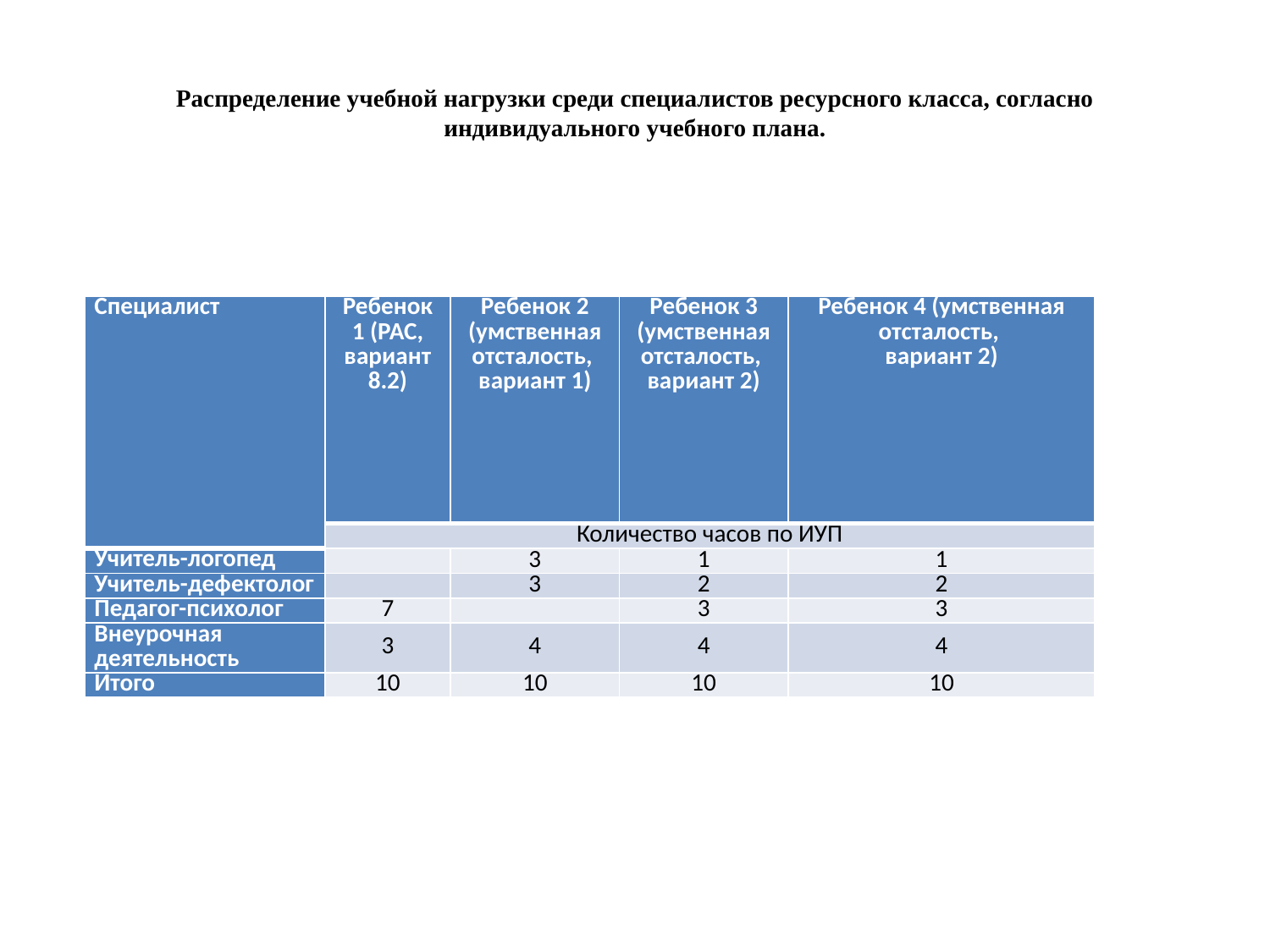

# Распределение учебной нагрузки среди специалистов ресурсного класса, согласно индивидуального учебного плана.
| Специалист | Ребенок 1 (РАС, вариант 8.2) | Ребенок 2 (умственная отсталость, вариант 1) | Ребенок 3 (умственная отсталость, вариант 2) | Ребенок 4 (умственная отсталость, вариант 2) |
| --- | --- | --- | --- | --- |
|  | Количество часов по ИУП |  |  |  |
| Учитель-логопед |  | 3 | 1 | 1 |
| Учитель-дефектолог |  | 3 | 2 | 2 |
| Педагог-психолог | 7 |  | 3 | 3 |
| Внеурочная деятельность | 3 | 4 | 4 | 4 |
| Итого | 10 | 10 | 10 | 10 |